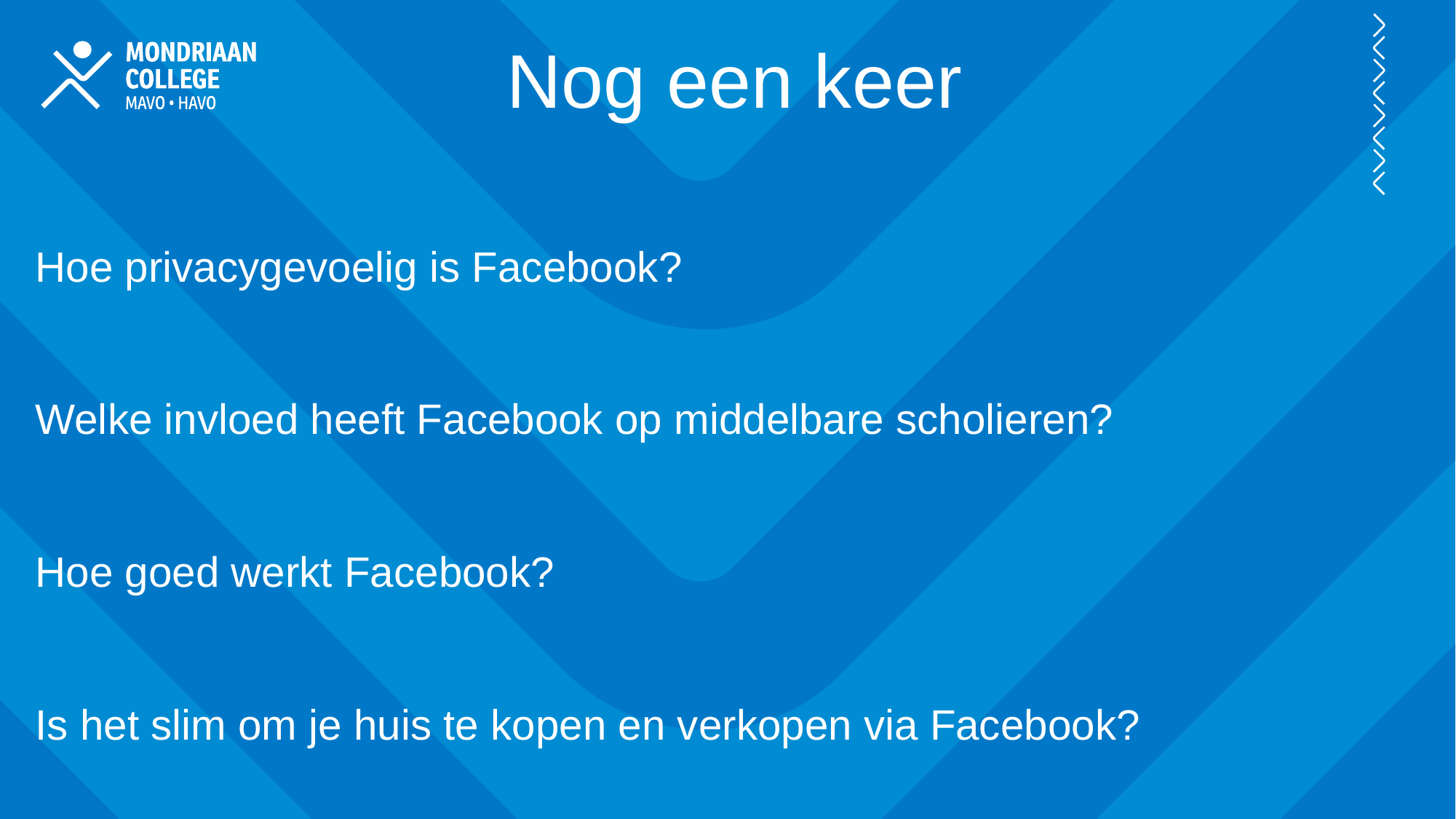

Nog een keer

Hoe privacygevoelig is Facebook?

Welke invloed heeft Facebook op middelbare scholieren?

Hoe goed werkt Facebook?

Is het slim om je huis te kopen en verkopen via Facebook?